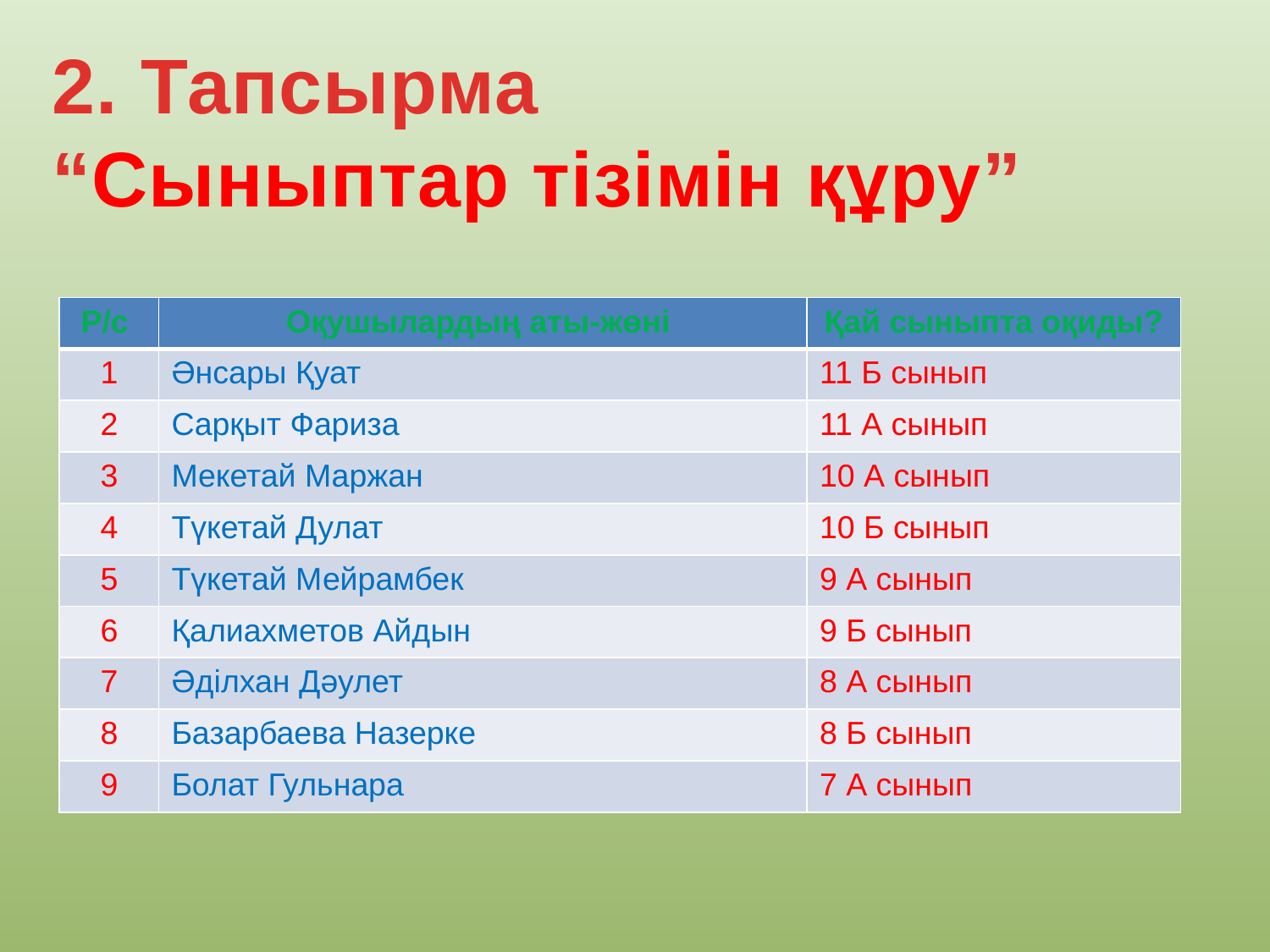

2. Тапсырма
“Сыныптар тізімін құру”
| Р/с | Оқушылардың аты-жөні | Қай сыныпта оқиды? |
| --- | --- | --- |
| 1 | Әнсары Қуат | 11 Б сынып |
| 2 | Сарқыт Фариза | 11 А сынып |
| 3 | Мекетай Маржан | 10 А сынып |
| 4 | Түкетай Дулат | 10 Б сынып |
| 5 | Түкетай Мейрамбек | 9 А сынып |
| 6 | Қалиахметов Айдын | 9 Б сынып |
| 7 | Әділхан Дәулет | 8 А сынып |
| 8 | Базарбаева Назерке | 8 Б сынып |
| 9 | Болат Гульнара | 7 А сынып |